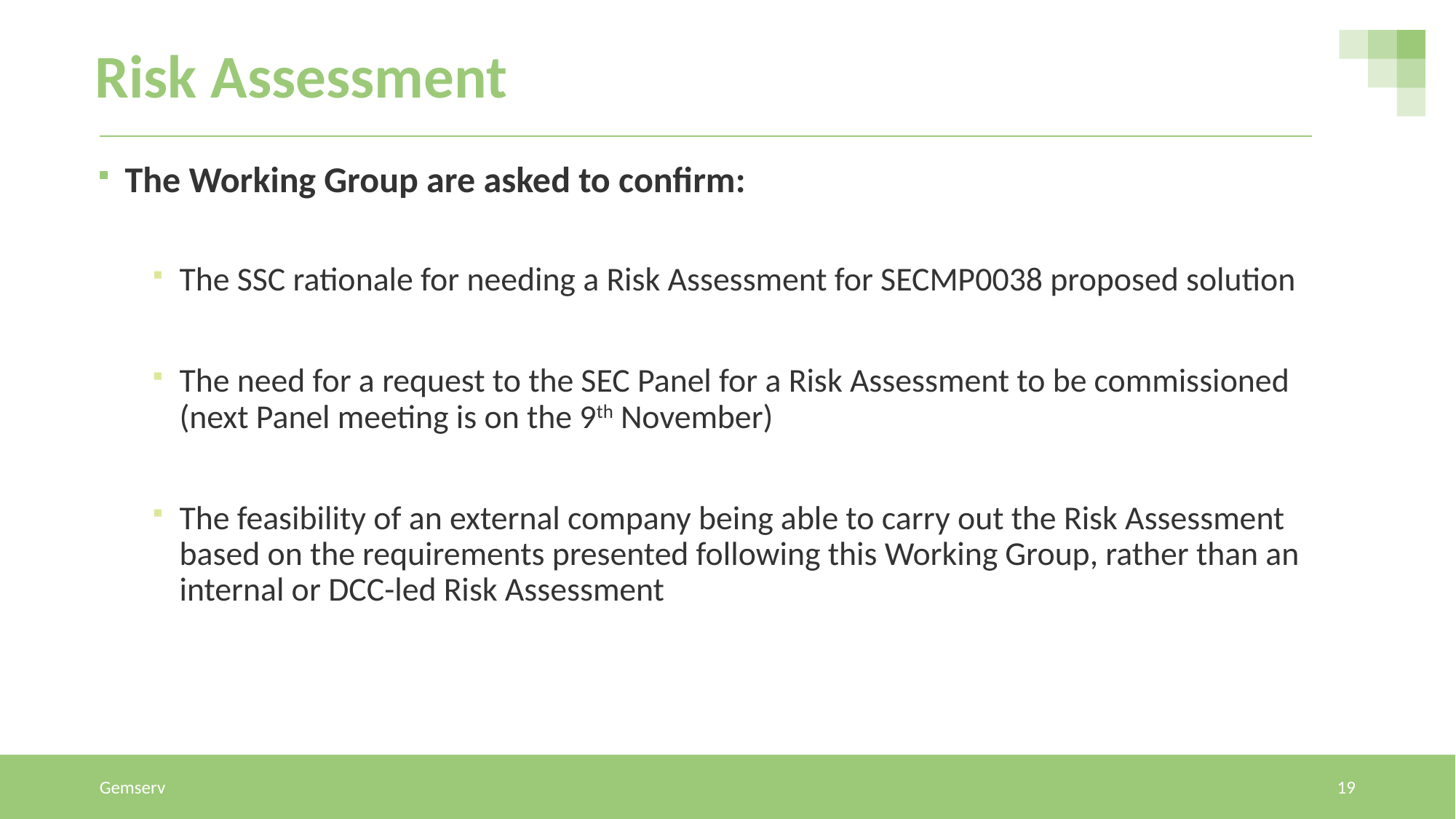

# Risk Assessment
The Working Group are asked to confirm:

The SSC rationale for needing a Risk Assessment for SECMP0038 proposed solution

The need for a request to the SEC Panel for a Risk Assessment to be commissioned (next Panel meeting is on the 9th November)

The feasibility of an external company being able to carry out the Risk Assessment based on the requirements presented following this Working Group, rather than an internal or DCC-led Risk Assessment

Gemserv
19